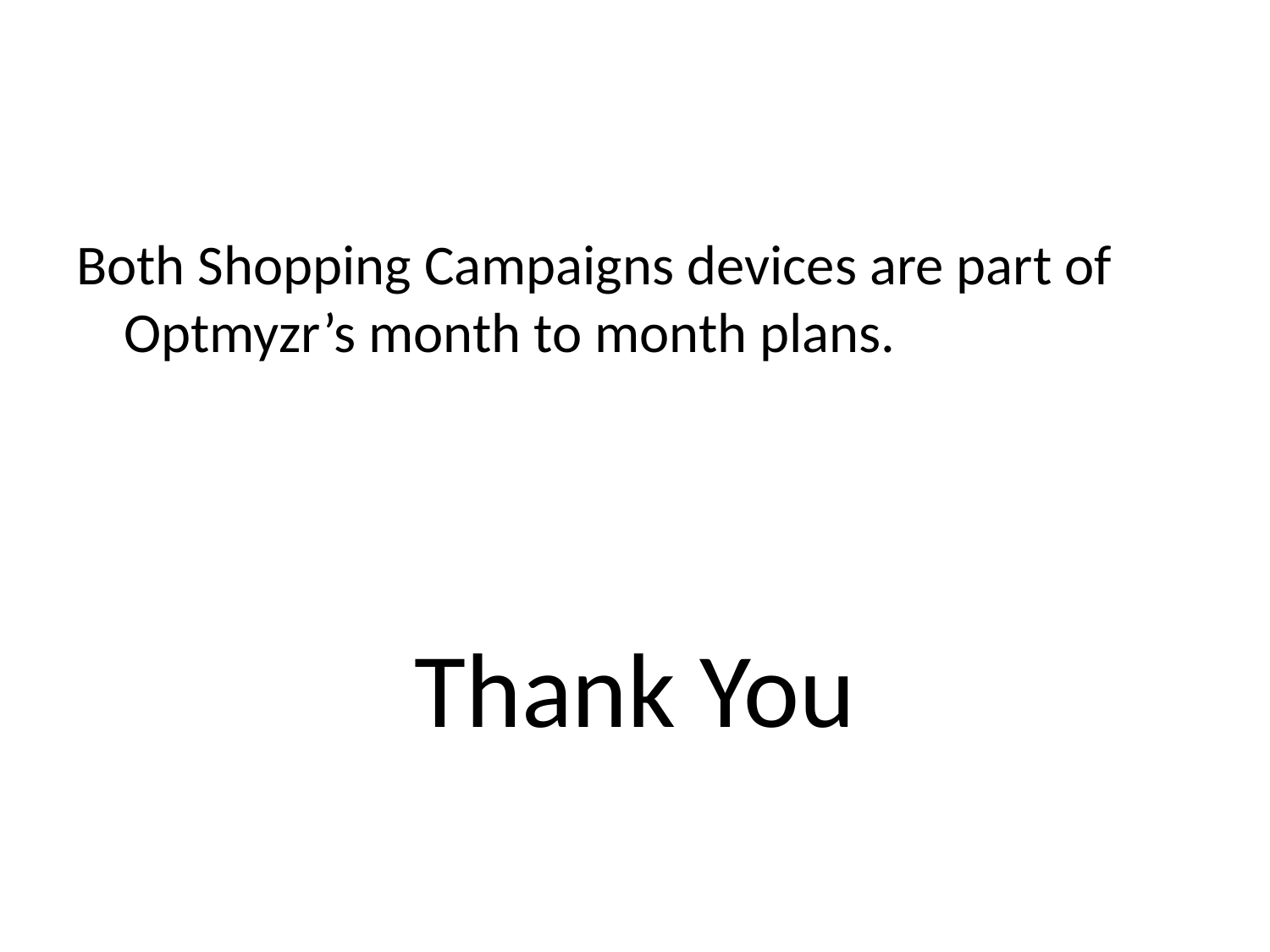

Both Shopping Campaigns devices are part of Optmyzr’s month to month plans.

Thank You